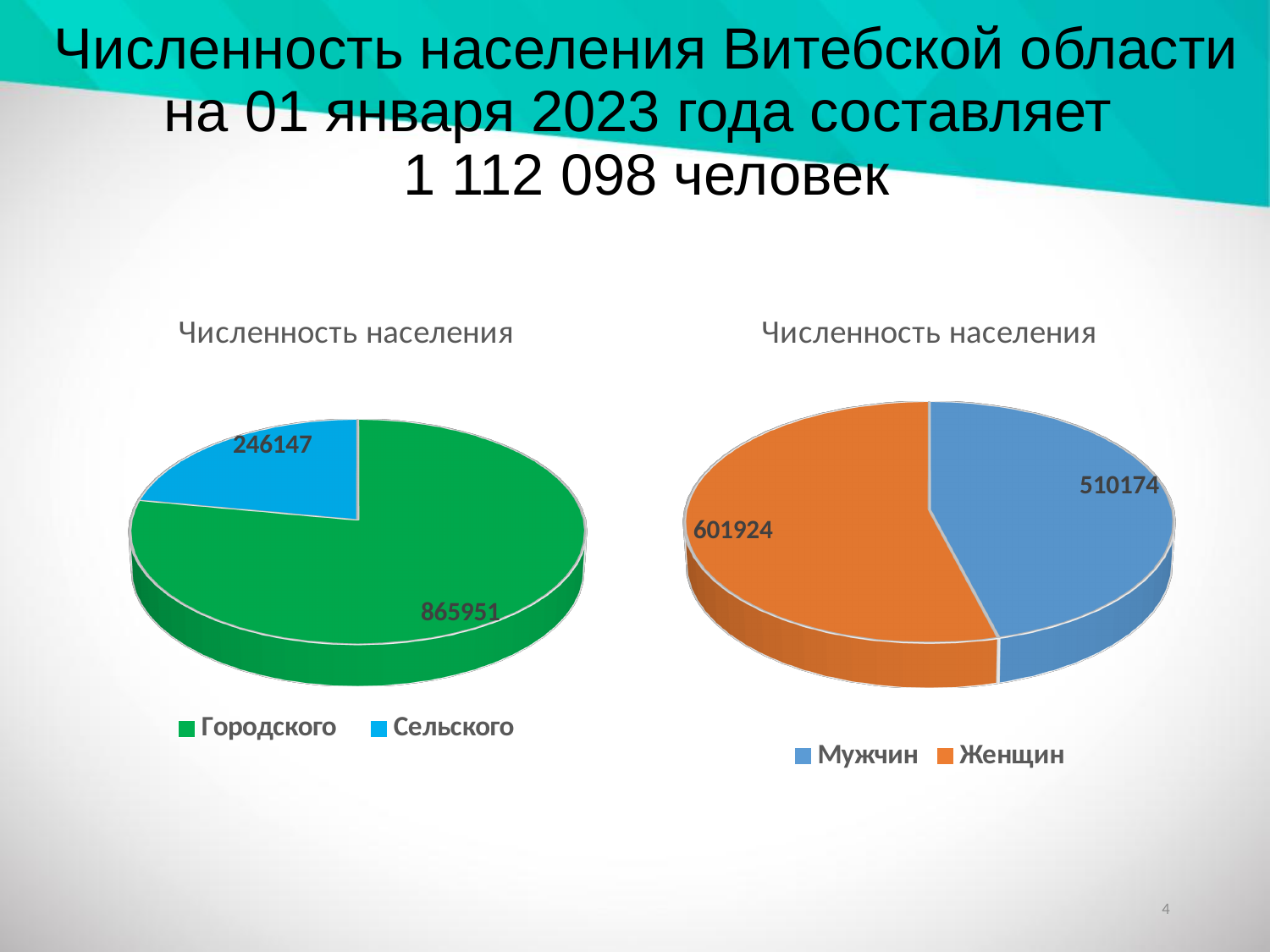

# Численность населения Витебской области на 01 января 2023 года составляет 1 112 098 человек

[unsupported chart]

[unsupported chart]

4